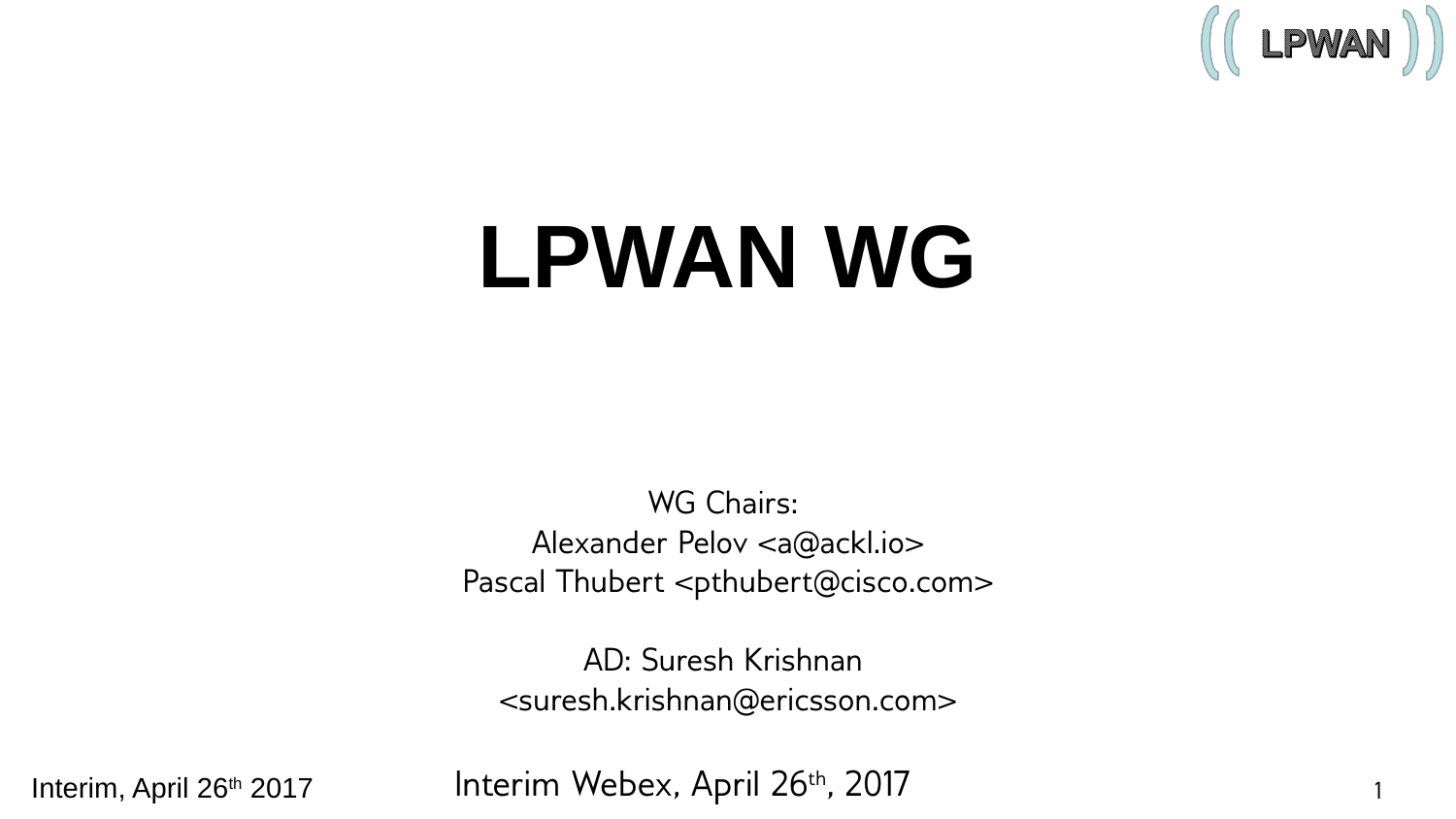

LPWAN WG
WG Chairs:
Alexander Pelov <a@ackl.io>
Pascal Thubert <pthubert@cisco.com>

AD: Suresh Krishnan
<suresh.krishnan@ericsson.com>

Interim Webex, April 26th, 2017
1